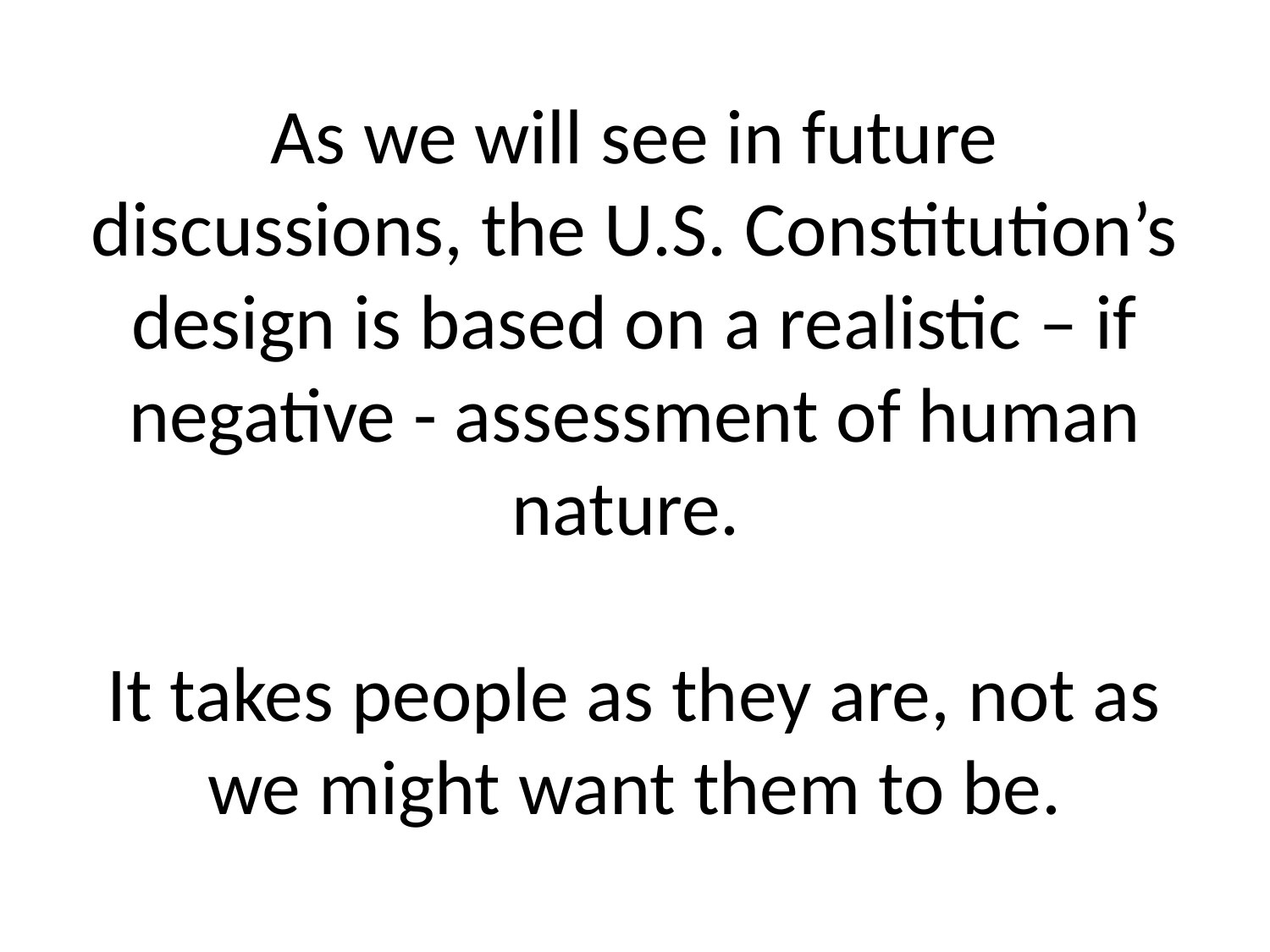

# As we will see in future discussions, the U.S. Constitution’s design is based on a realistic – if negative - assessment of human nature. It takes people as they are, not as we might want them to be.